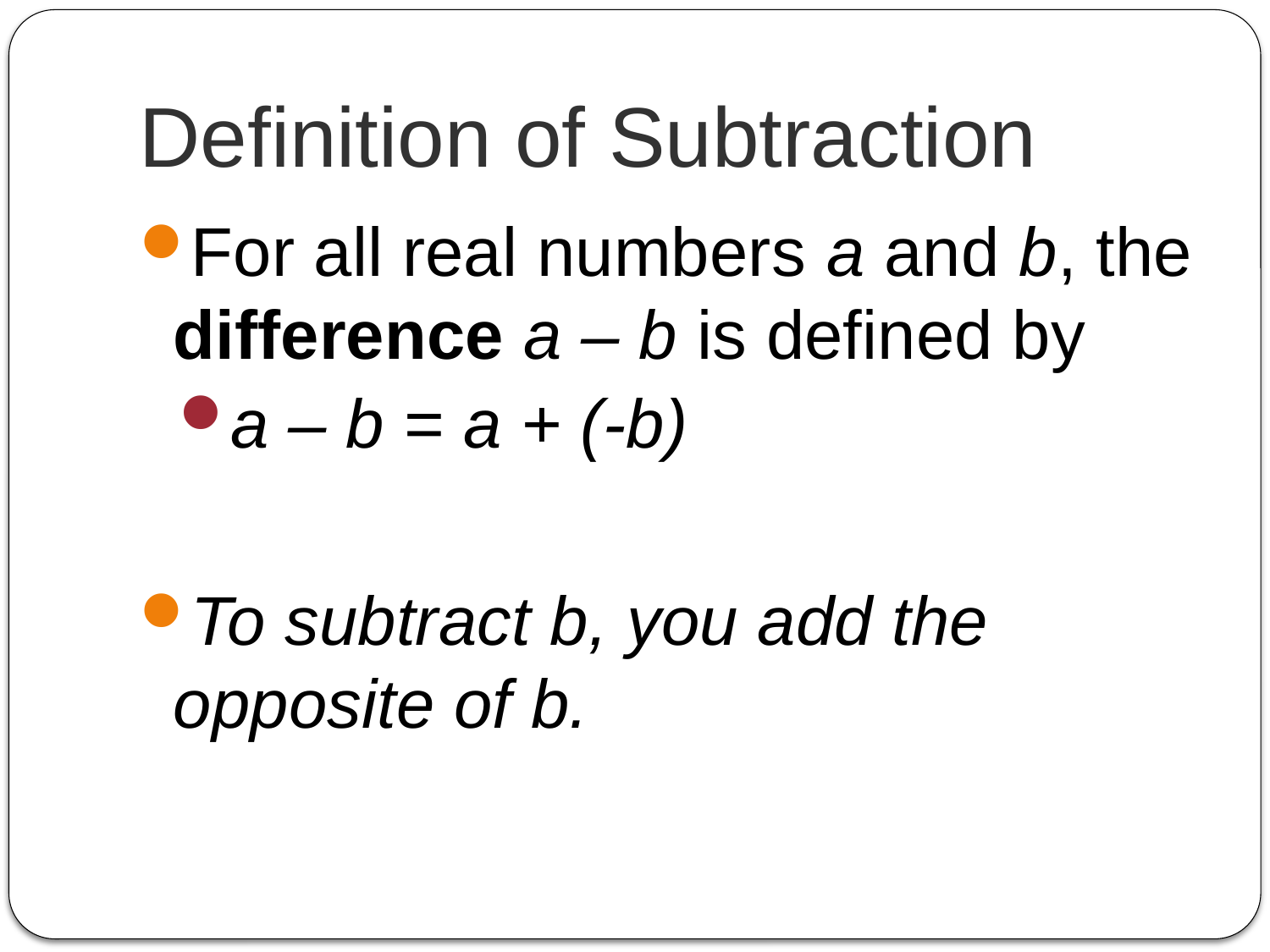

# Definition of Subtraction
For all real numbers a and b, the difference a – b is defined by
a – b = a + (-b)

To subtract b, you add the opposite of b.